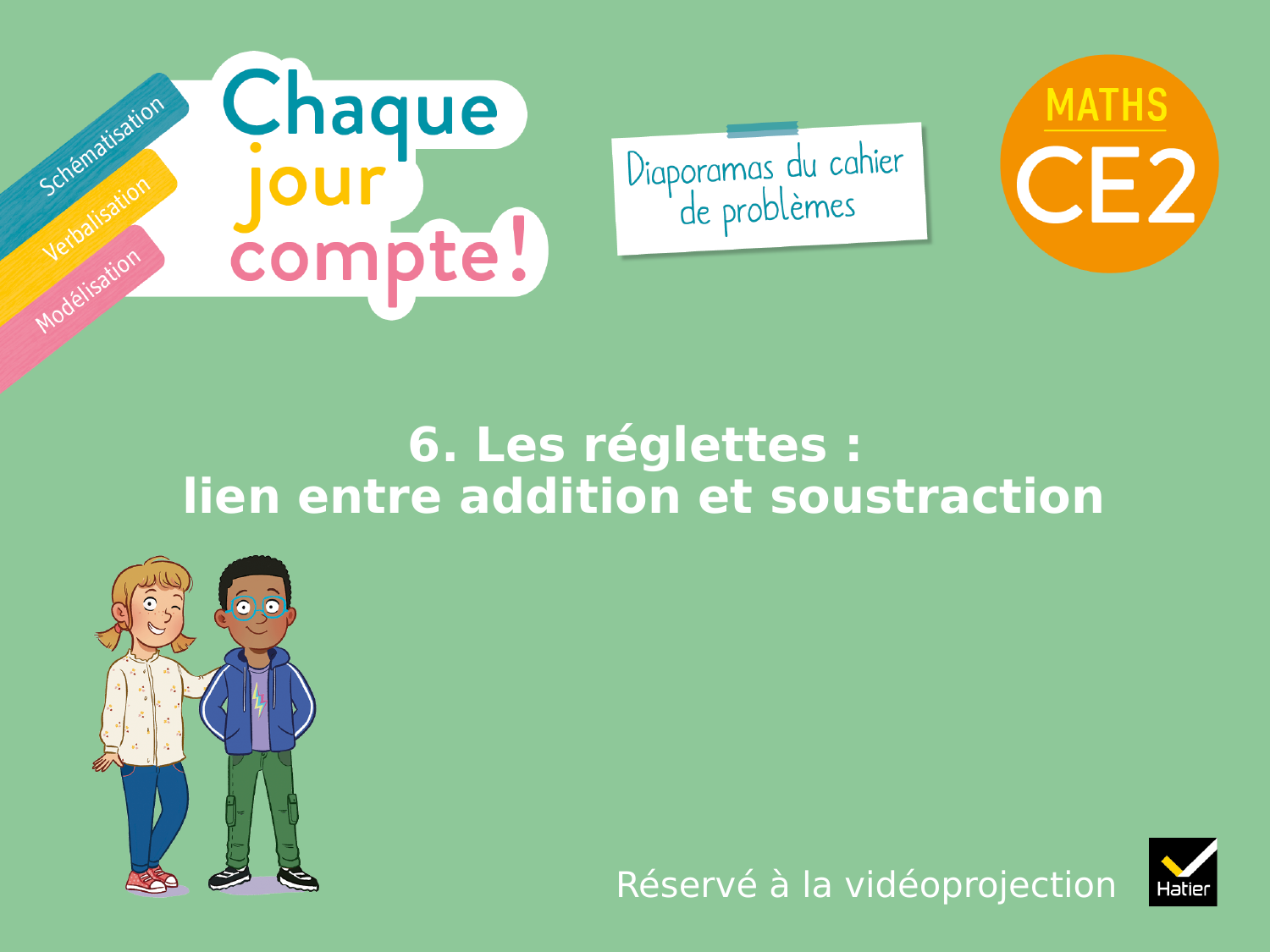

# 6. Les réglettes : lien entre addition et soustraction